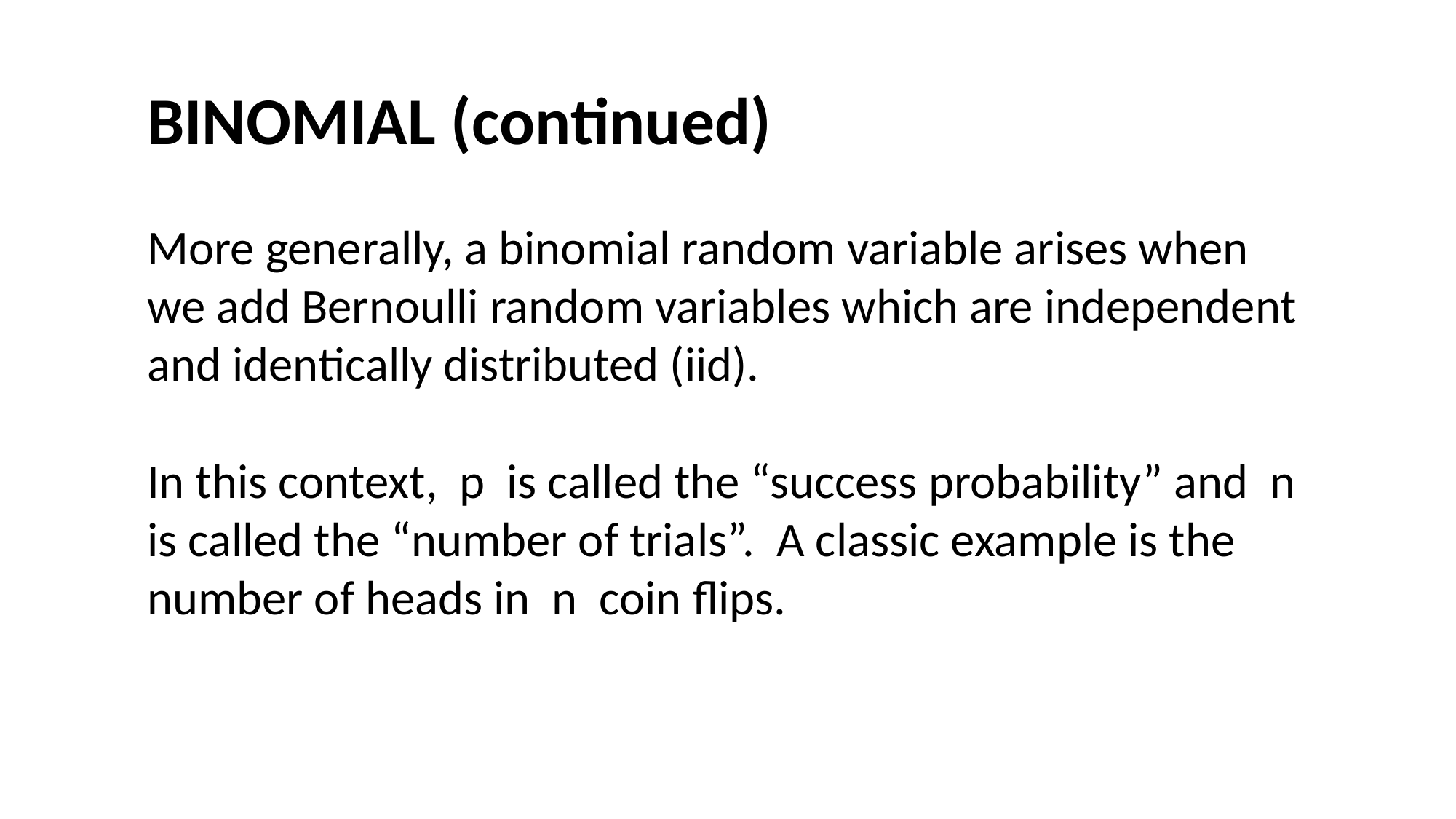

#
BINOMIAL (continued)

More generally, a binomial random variable arises when we add Bernoulli random variables which are independent and identically distributed (iid).

In this context,  p  is called the “success probability” and  n  is called the “number of trials”.  A classic example is the number of heads in  n  coin flips.